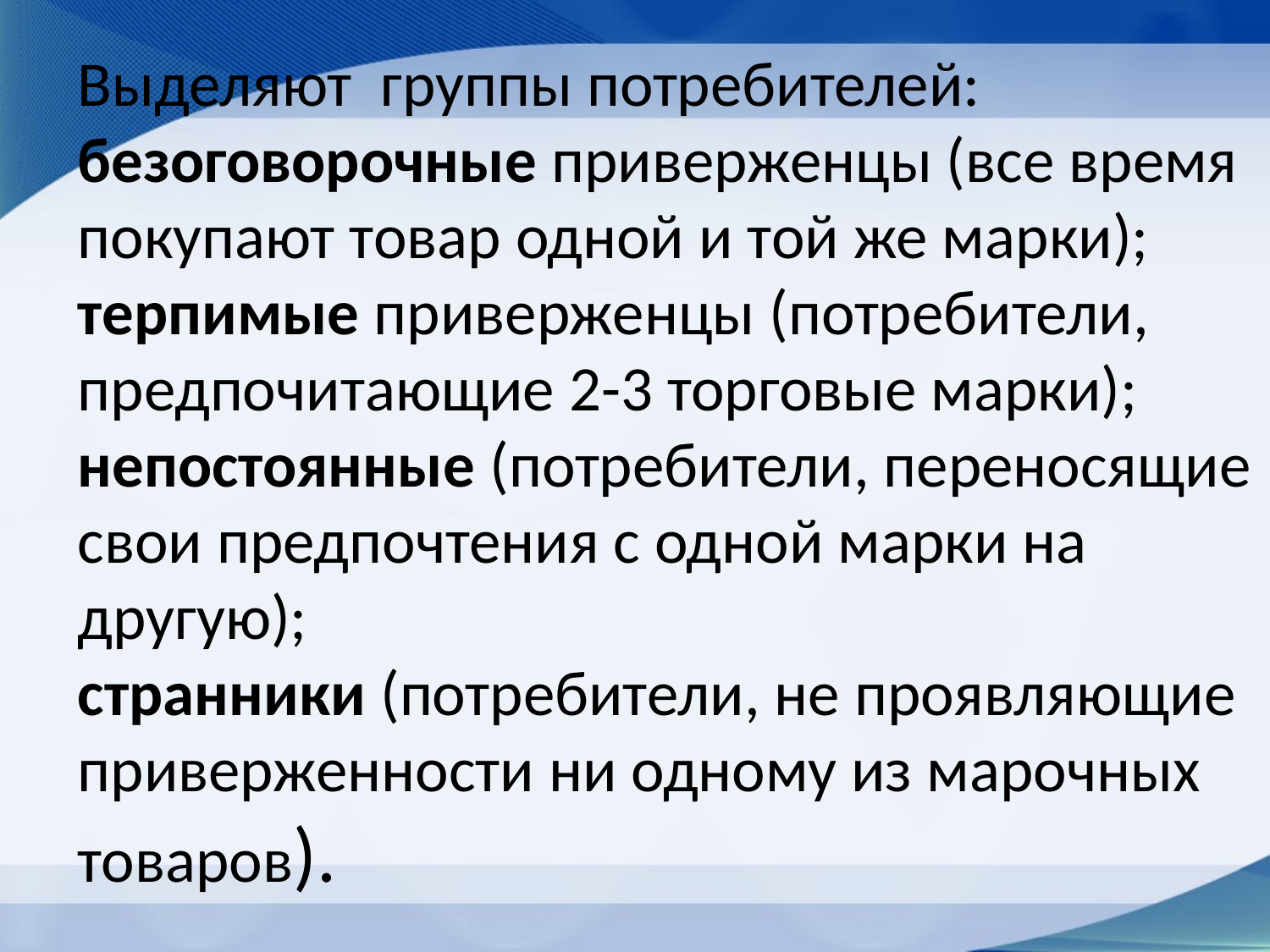

# Выделяют  группы потребителей: безоговорочные приверженцы (все время покупают товар одной и той же марки); терпимые приверженцы (потребители, предпочитающие 2-3 торговые марки); непостоянные (потребители, переносящие свои предпочтения с одной марки на другую); странники (потребители, не проявляющие приверженности ни одному из марочных товаров).